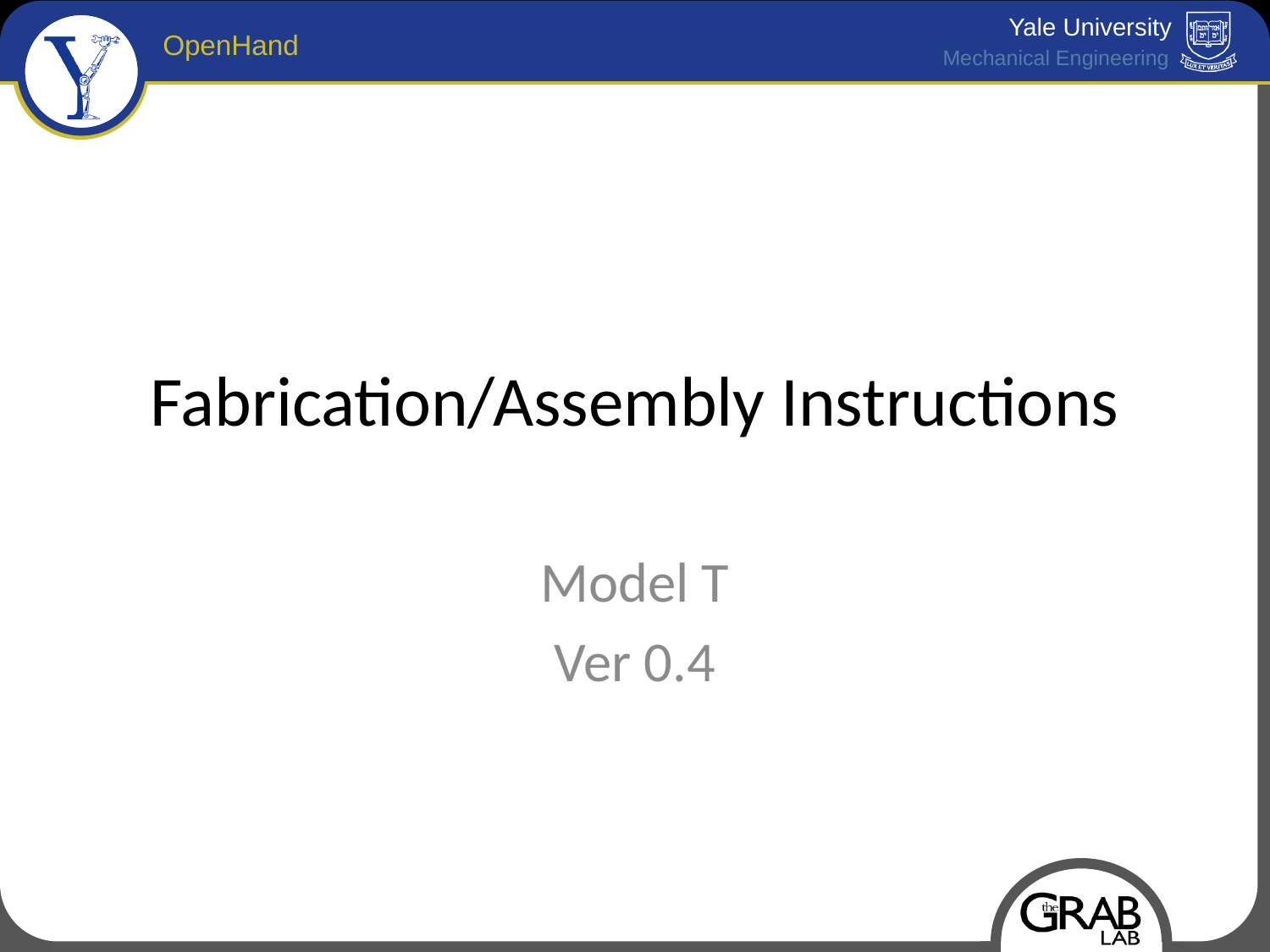

# Fabrication/Assembly Instructions
Model T
Ver 0.4